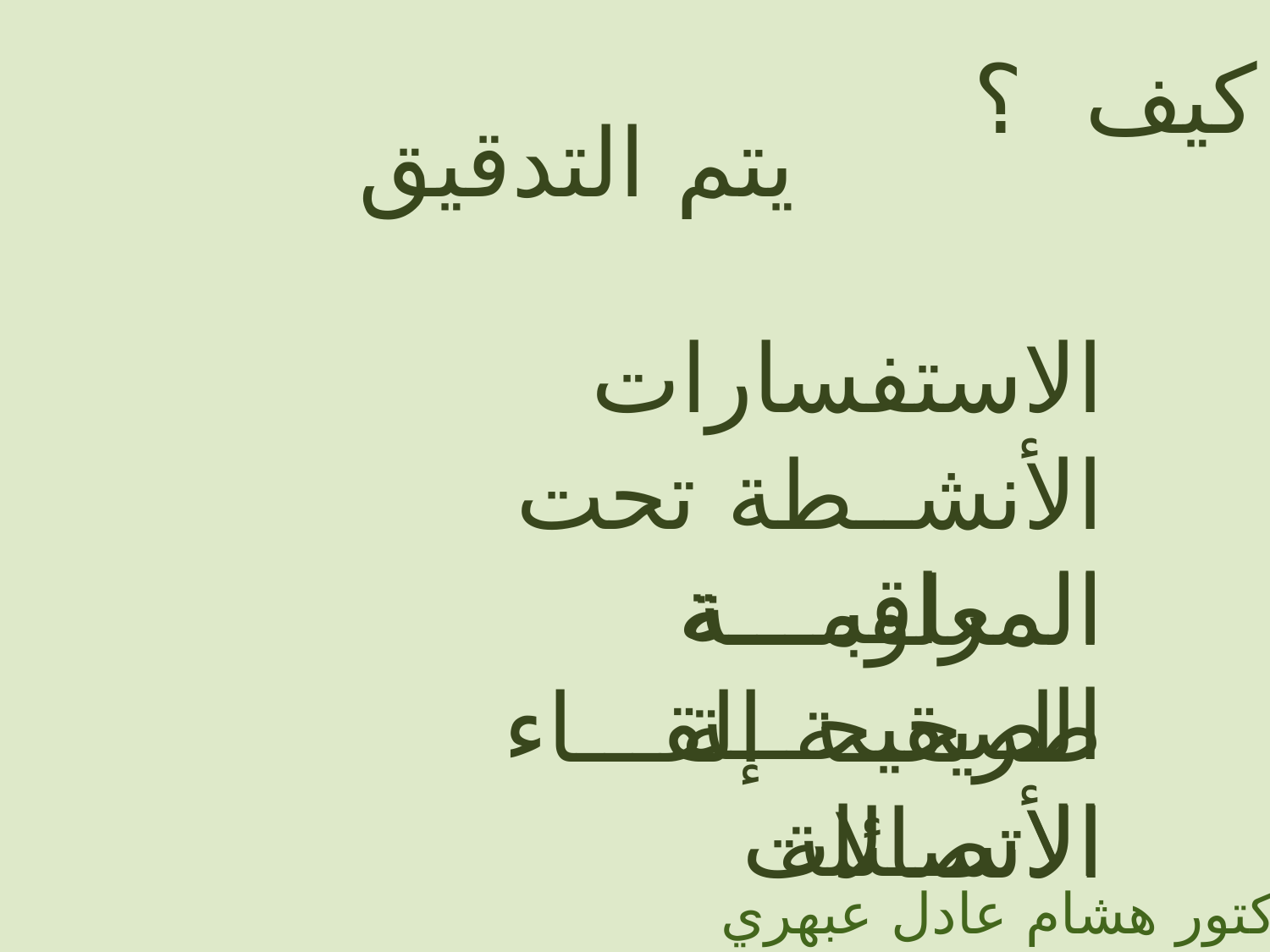

كيف  ؟
يتم التدقيق
الاستفسارات
الأنشــطة تحت المراقبــــة
المعلومـــة الصحيحـــة
طريقــة إلقـــاء الأســئلة
الاتصالات
الدكتور هشام عادل عبهري